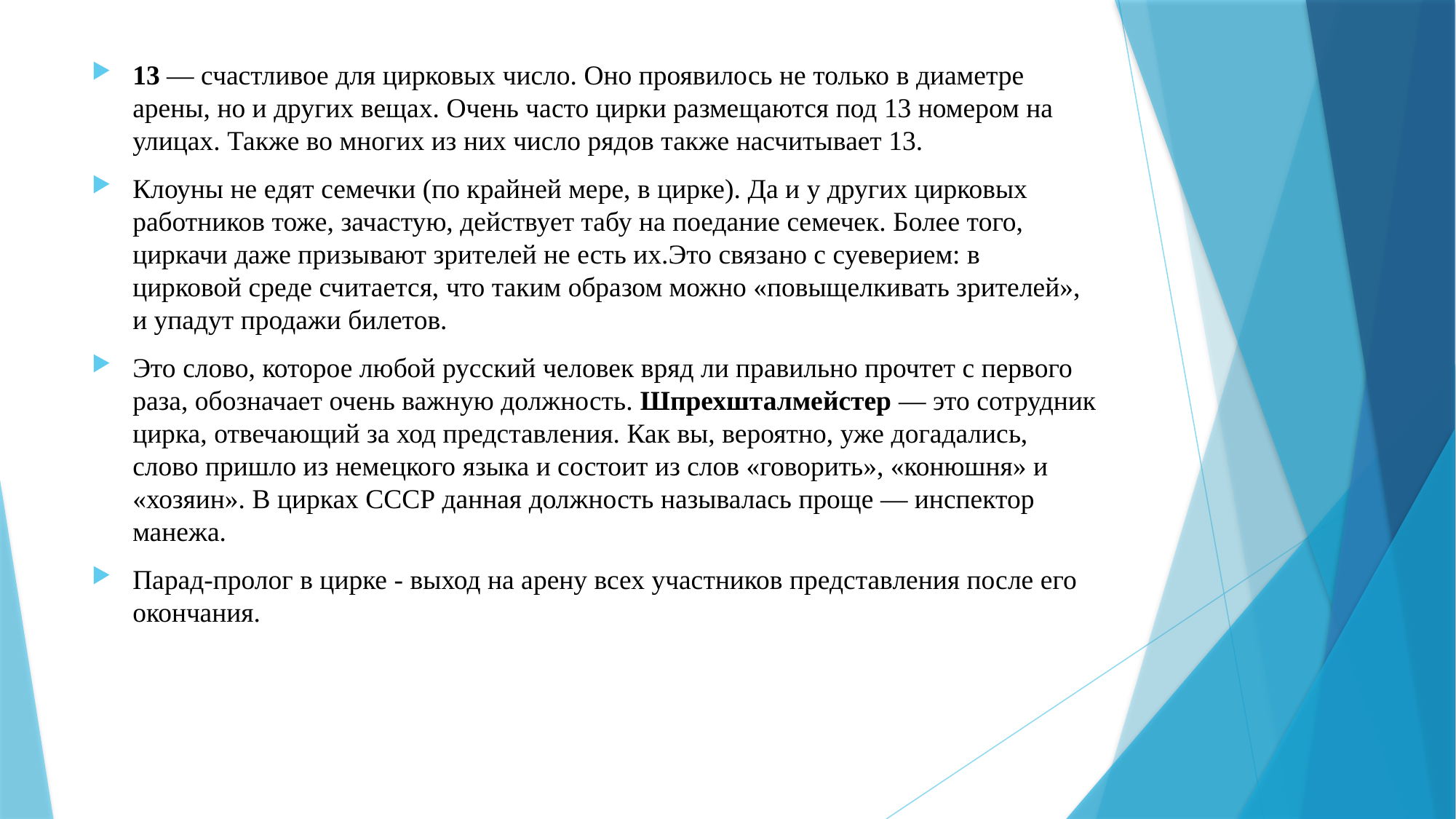

13 — счастливое для цирковых число. Оно проявилось не только в диаметре арены, но и других вещах. Очень часто цирки размещаются под 13 номером на улицах. Также во многих из них число рядов также насчитывает 13.
Клоуны не едят семечки (по крайней мере, в цирке). Да и у других цирковых работников тоже, зачастую, действует табу на поедание семечек. Более того, циркачи даже призывают зрителей не есть их.Это связано с суеверием: в цирковой среде считается, что таким образом можно «повыщелкивать зрителей», и упадут продажи билетов.
Это слово, которое любой русский человек вряд ли правильно прочтет с первого раза, обозначает очень важную должность. Шпрехшталмейстер — это сотрудник цирка, отвечающий за ход представления. Как вы, вероятно, уже догадались, слово пришло из немецкого языка и состоит из слов «говорить», «конюшня» и «хозяин». В цирках СССР данная должность называлась проще — инспектор манежа.
Парад-пролог в цирке - выход на арену всех участников представления после его окончания.